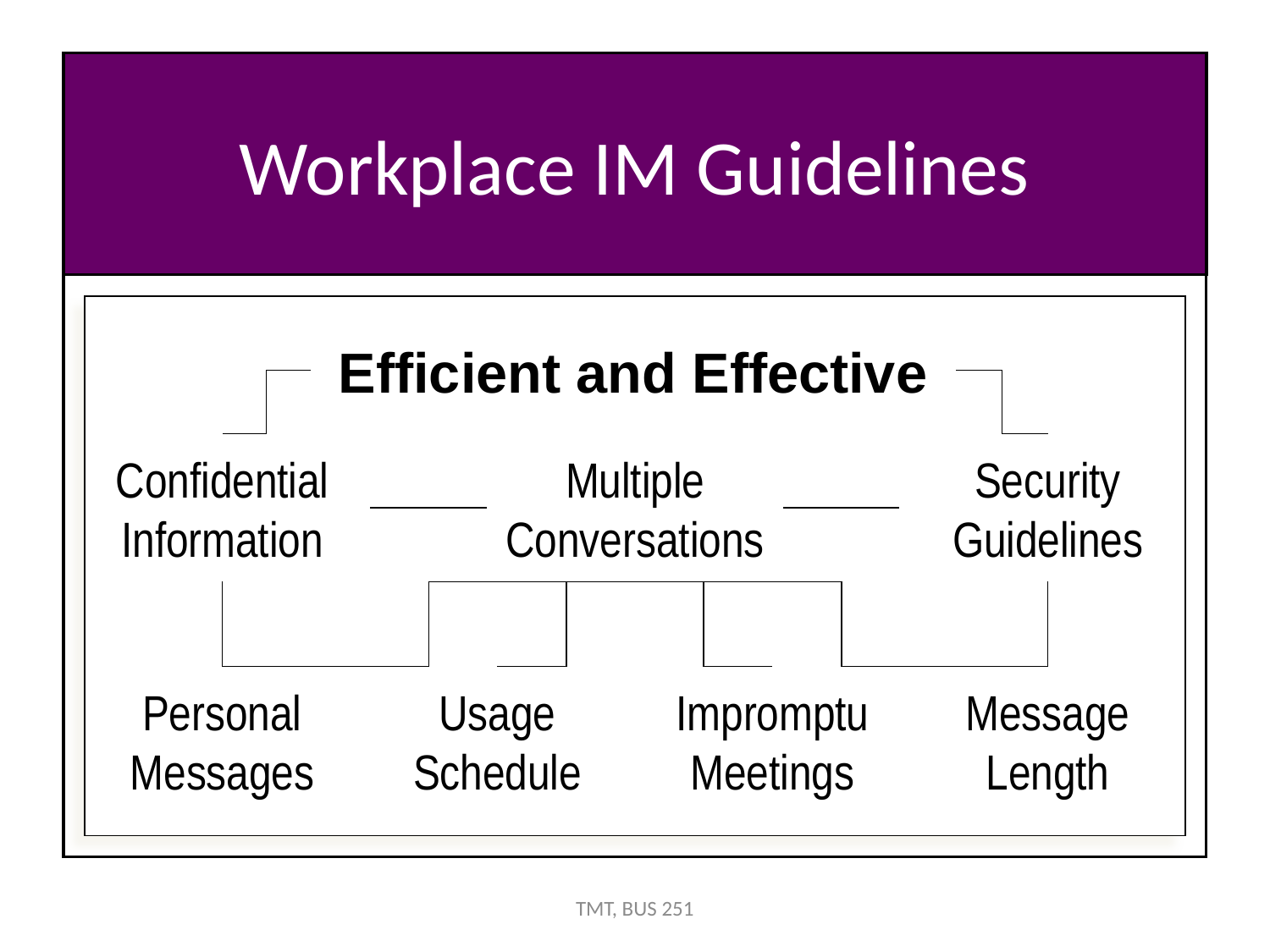

# Workplace IM Guidelines

Efficient and Effective
Confidential
Information
Multiple
Conversations
Security
Guidelines
Personal
Messages
Usage
Schedule
Impromptu
Meetings
Message
Length
TMT, BUS 251